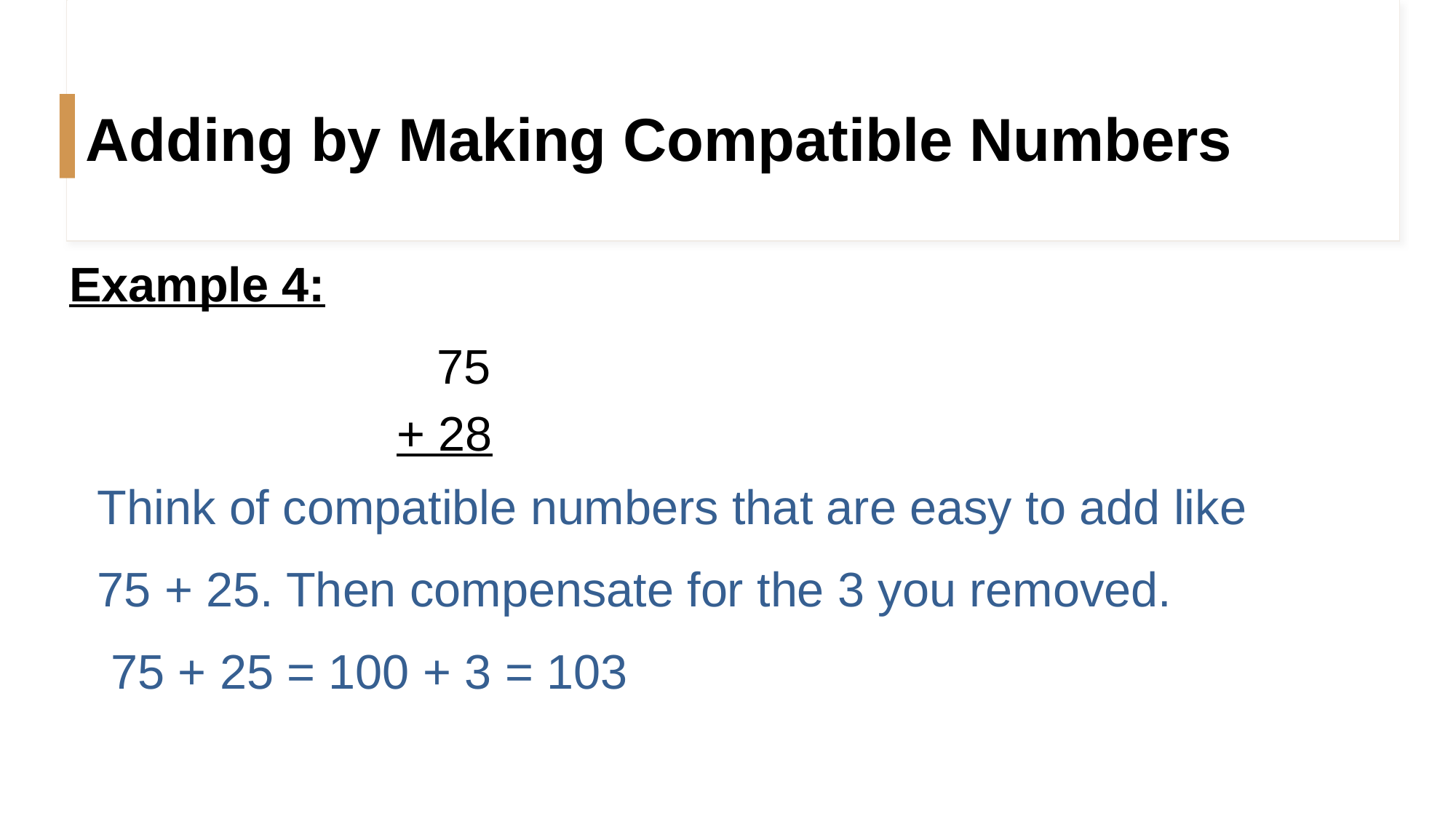

Adding by Making Compatible Numbers
#
Example 4:
   			   75
			+ 28
Think of compatible numbers that are easy to add like
75 + 25. Then compensate for the 3 you removed.
 75 + 25 = 100 + 3 = 103